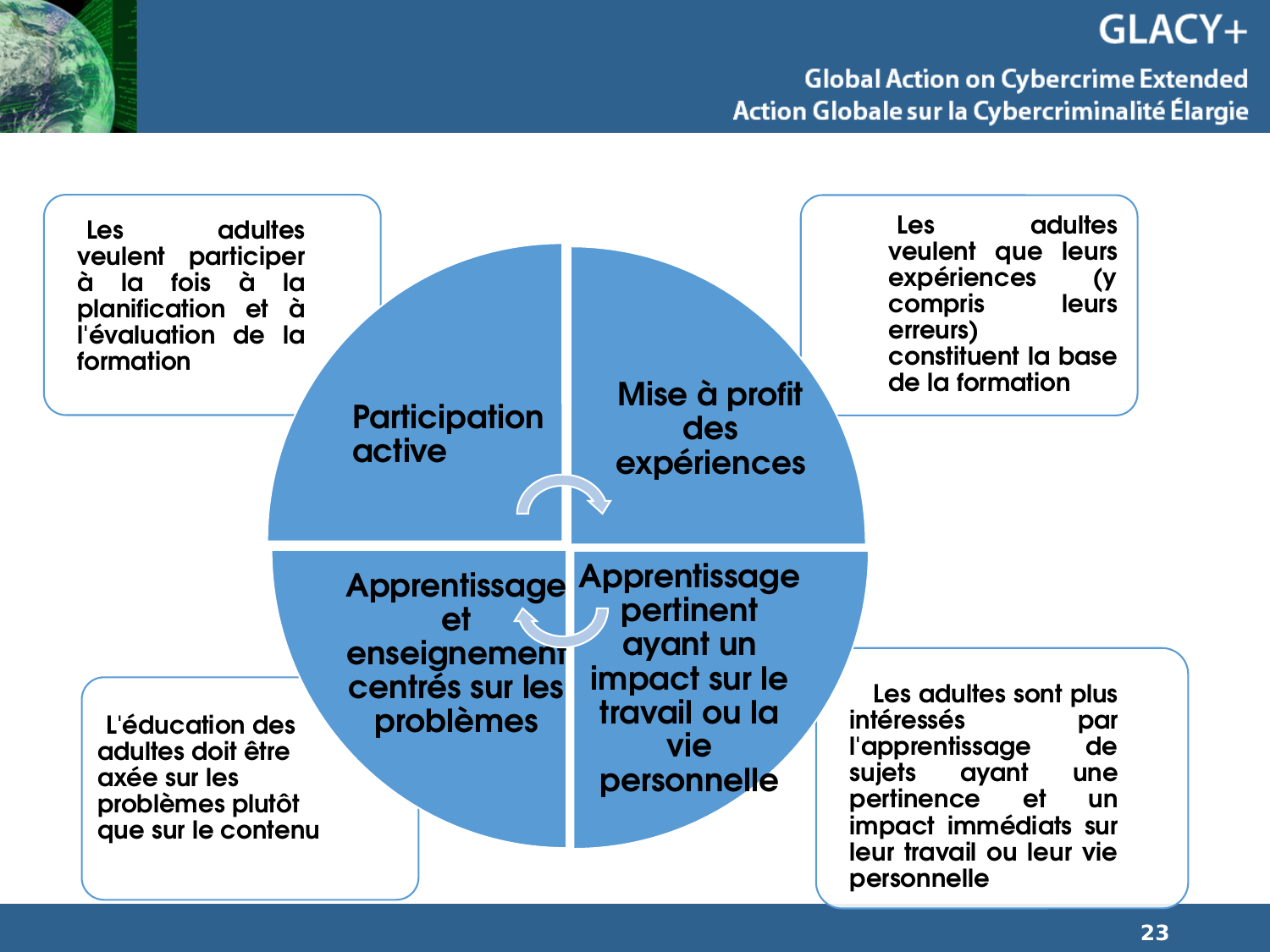

Les adultes veulent que leurs expériences (y compris leurs erreurs) constituent la base de la formation
Les adultes veulent participer à la fois à la planification et à l'évaluation de la formation

Mise à profit des expériences
Participation active

Apprentissage et enseignement centrés sur les problèmes

Apprentissage pertinent ayant un impact sur le travail ou la vie personnelle

L'éducation des adultes doit être axée sur les problèmes plutôt que sur le contenu

  Les adultes sont plus intéressés par l'apprentissage de sujets ayant une pertinence et un impact immédiats sur leur travail ou leur vie personnelle
23